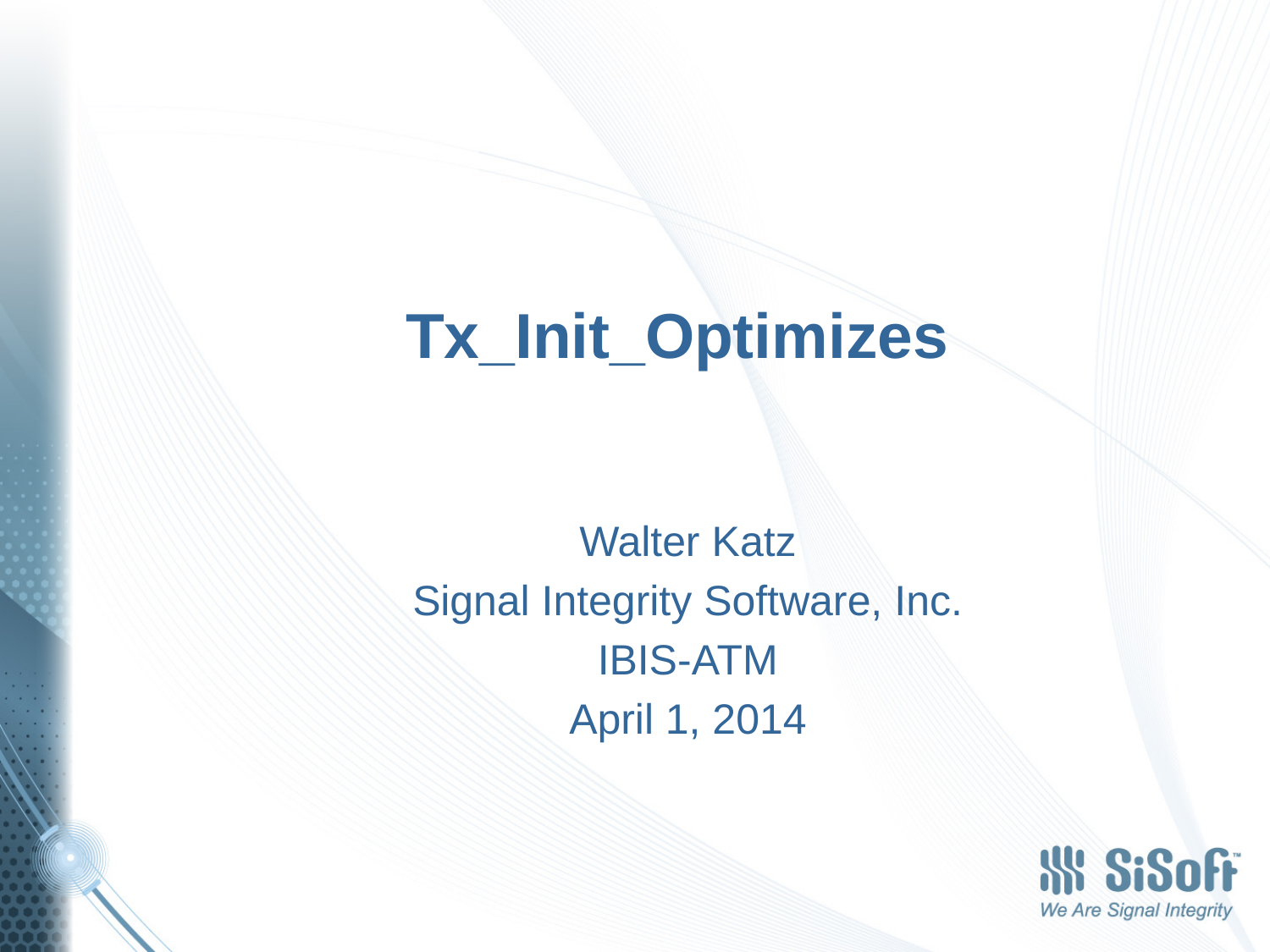

# Tx_Init_Optimizes
Walter Katz
Signal Integrity Software, Inc.
IBIS-ATM
April 1, 2014